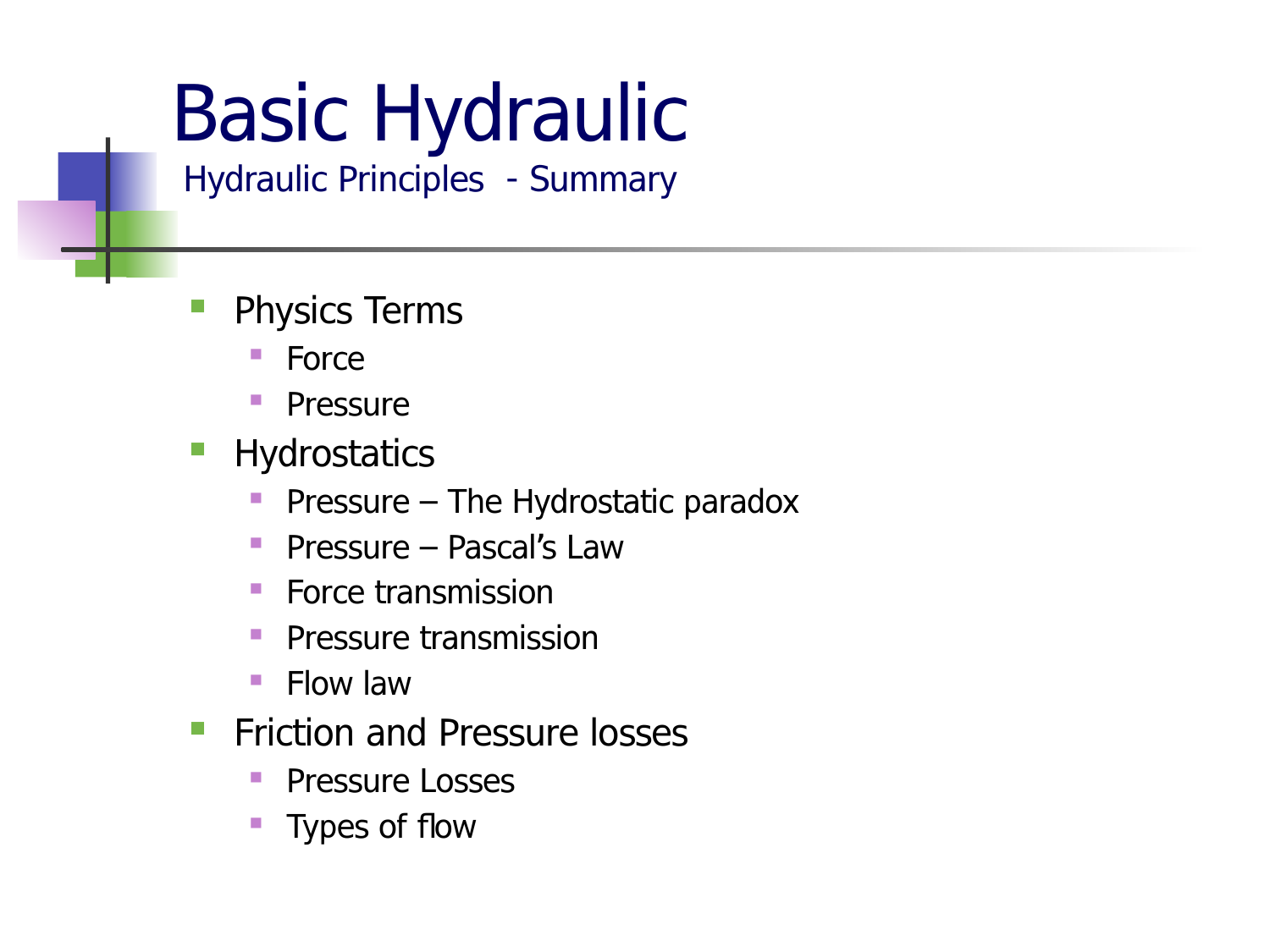

# Basic Hydraulic Hydraulic Principles  - Summary
Physics Terms
Force
Pressure
Hydrostatics
Pressure – The Hydrostatic paradox
Pressure – Pascal’s Law
Force transmission
Pressure transmission
Flow law
Friction and Pressure losses
Pressure Losses
Types of flow